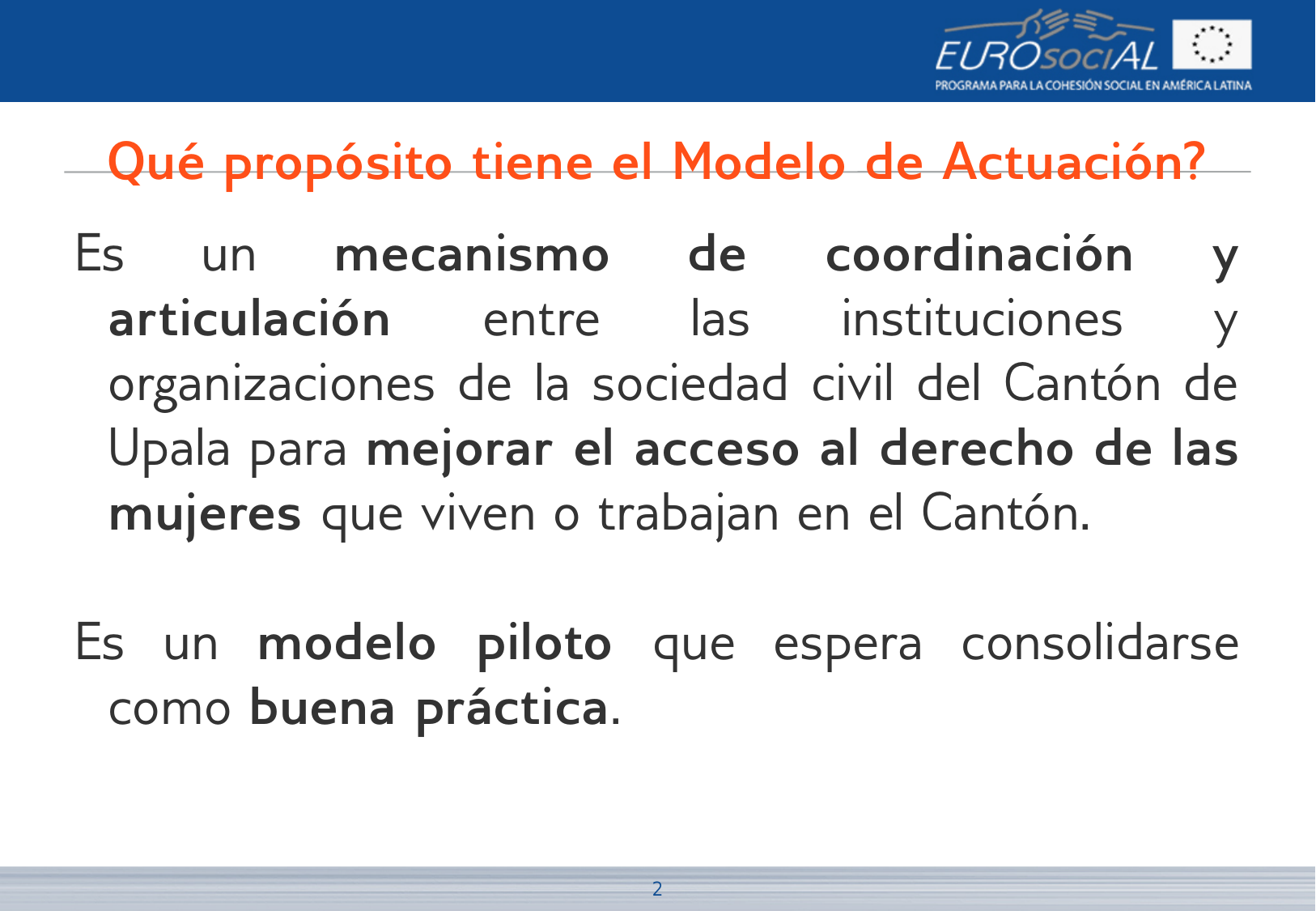

# Qué propósito tiene el Modelo de Actuación?

Es un mecanismo de coordinación y articulación entre las instituciones y organizaciones de la sociedad civil del Cantón de Upala para mejorar el acceso al derecho de las mujeres que viven o trabajan en el Cantón.

Es un modelo piloto que espera consolidarse como buena práctica.

2